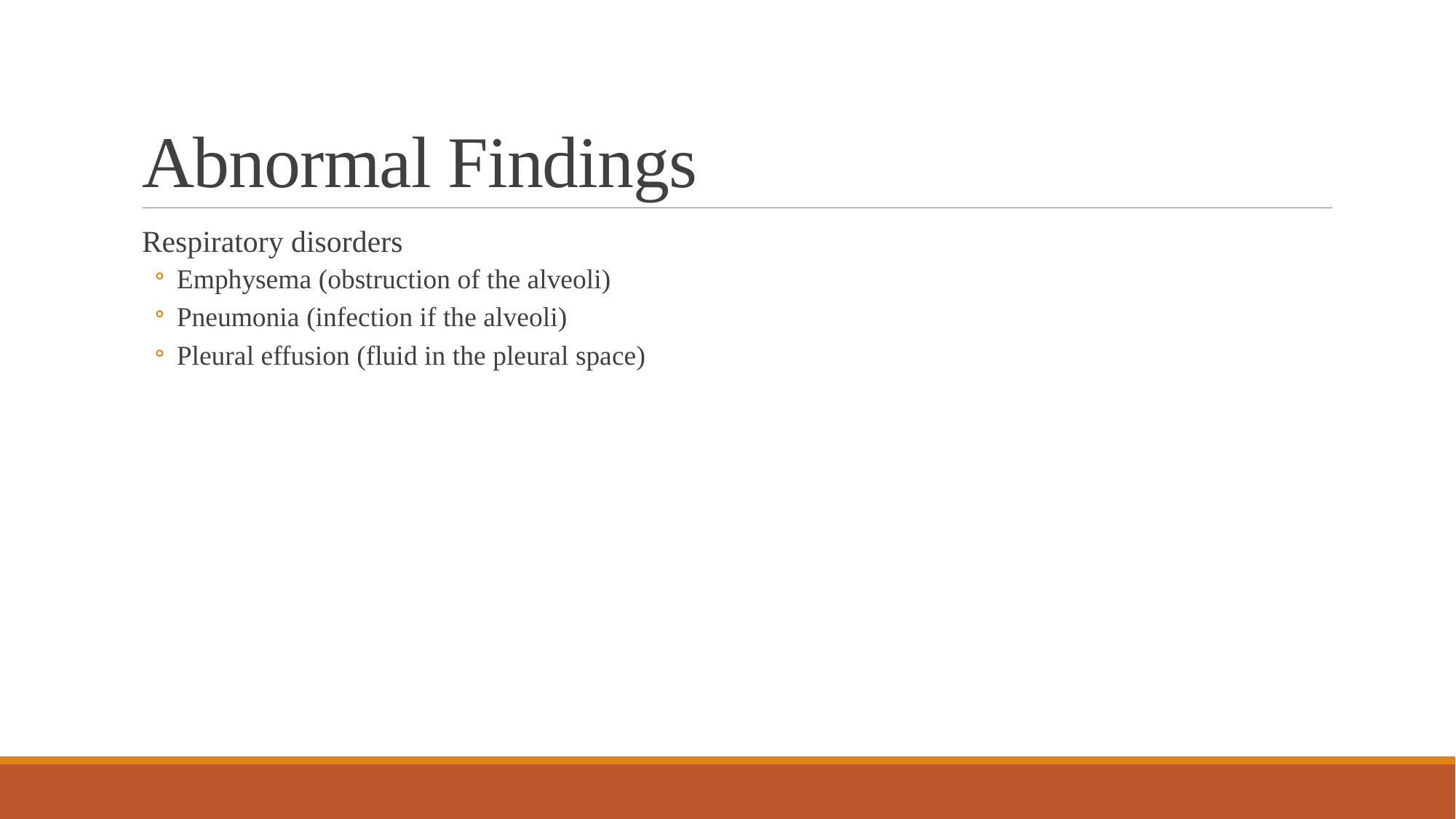

# Abnormal Findings
Respiratory disorders
Emphysema (obstruction of the alveoli)
Pneumonia (infection if the alveoli)
Pleural effusion (fluid in the pleural space)